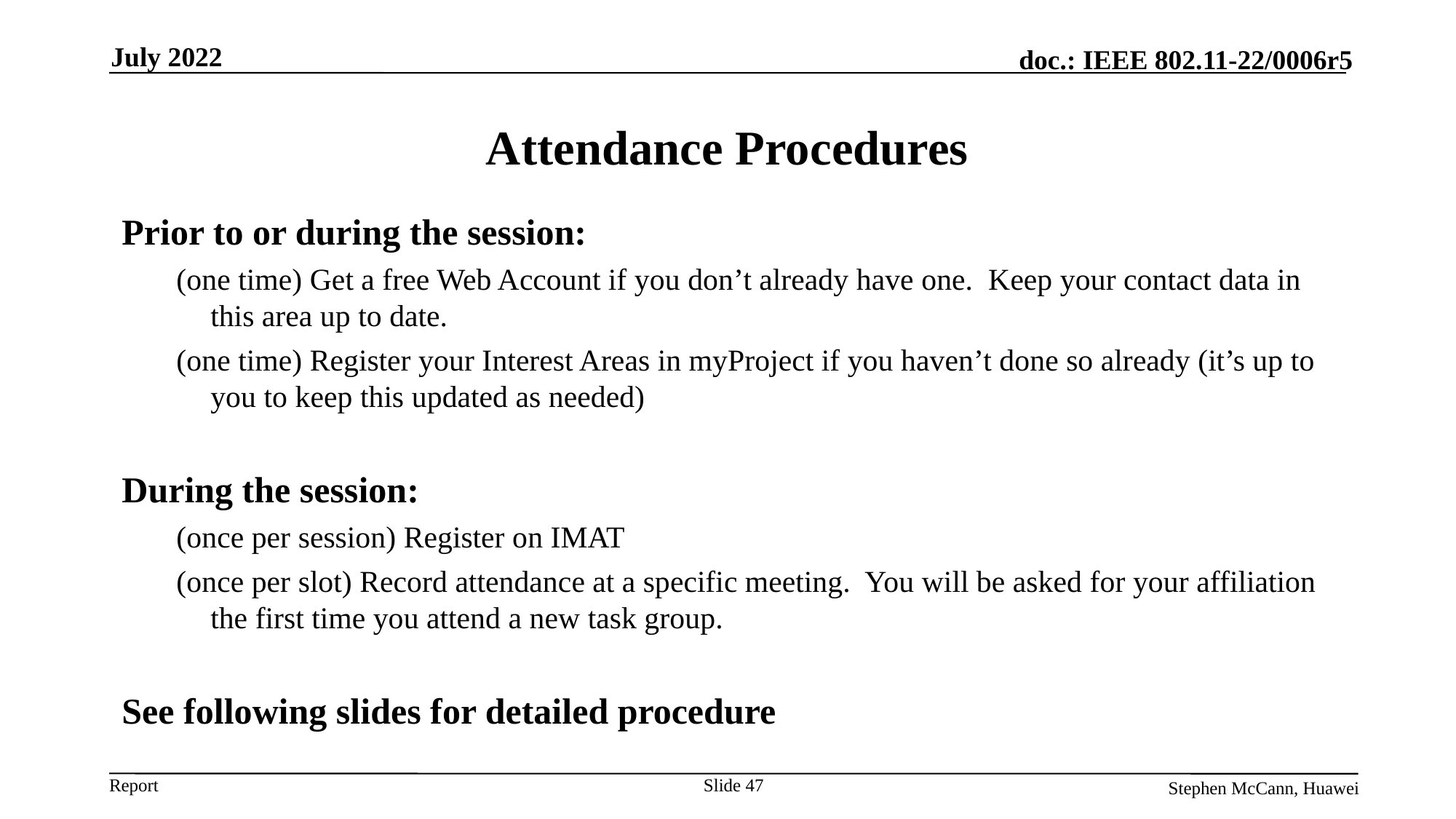

July 2022
# Attendance Procedures
Prior to or during the session:
(one time) Get a free Web Account if you don’t already have one.  Keep your contact data in this area up to date.
(one time) Register your Interest Areas in myProject if you haven’t done so already (it’s up to you to keep this updated as needed)

During the session:
(once per session) Register on IMAT
(once per slot) Record attendance at a specific meeting.  You will be asked for your affiliation the first time you attend a new task group.

See following slides for detailed procedure

Slide 47
Stephen McCann, Huawei